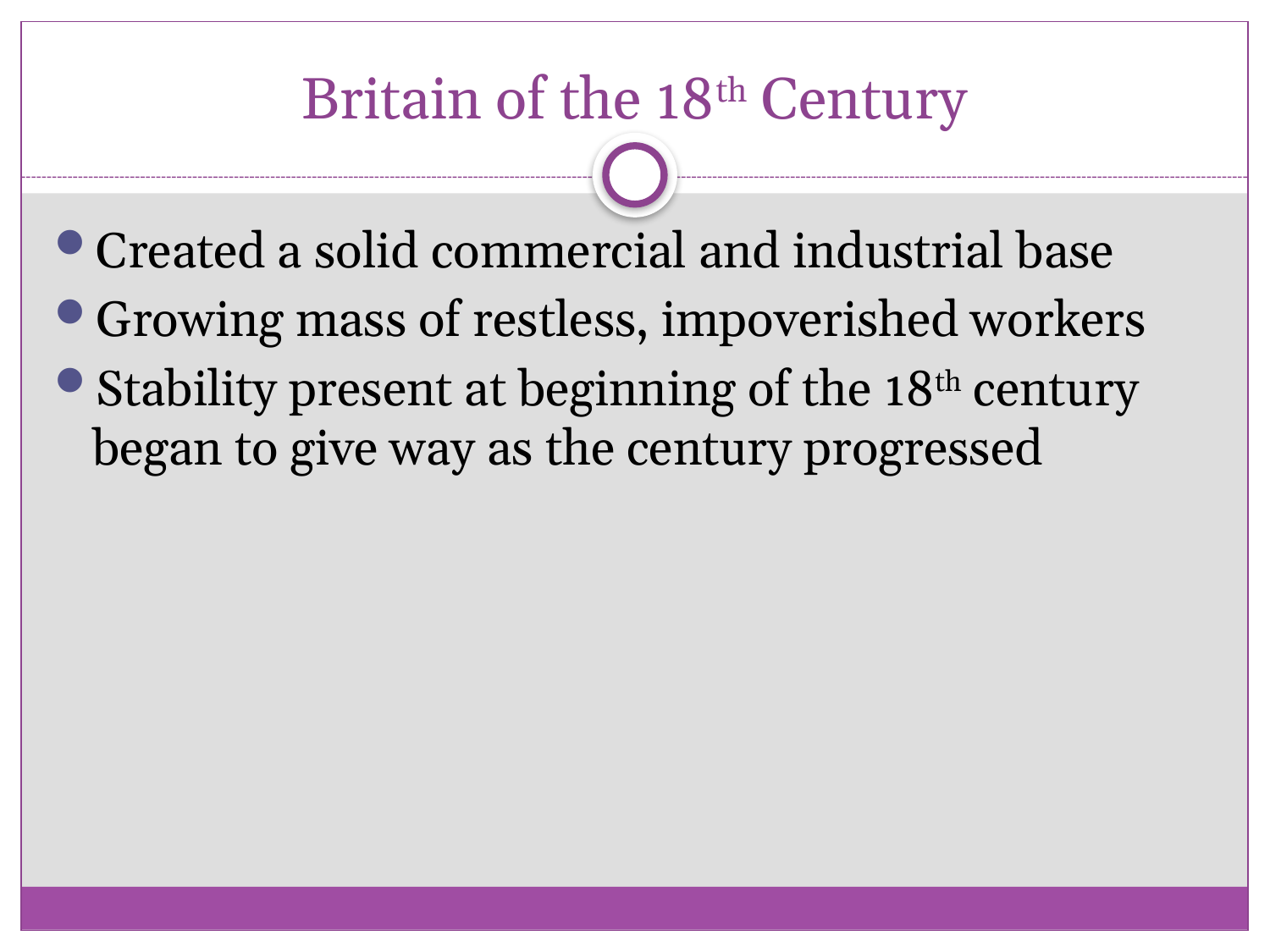

# Britain of the 18th Century
Created a solid commercial and industrial base
Growing mass of restless, impoverished workers
Stability present at beginning of the 18th century began to give way as the century progressed